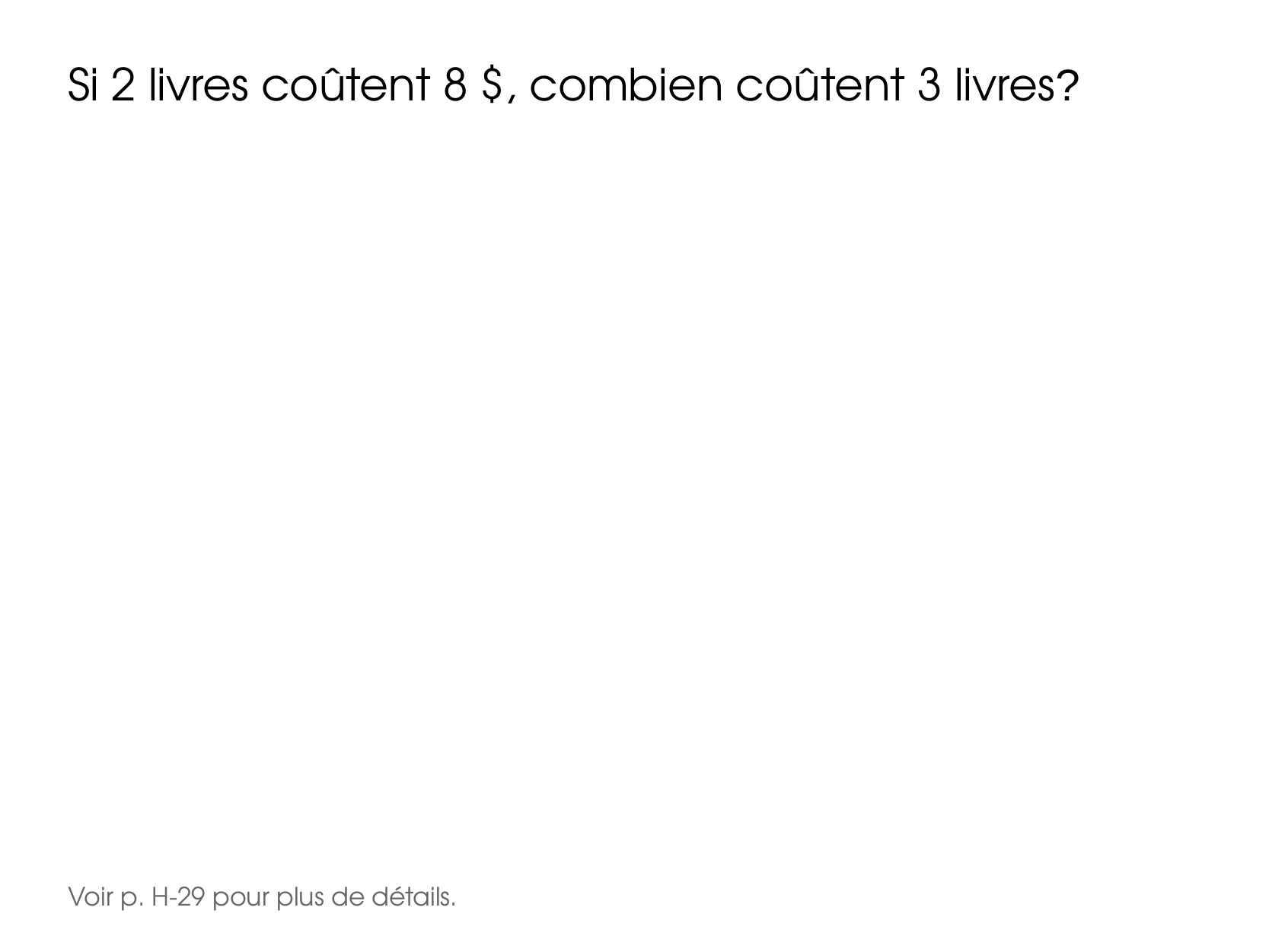

Si 2 livres coûtent 8 $, combien coûtent 3 livres?
Voir p. H-29 pour plus de détails.